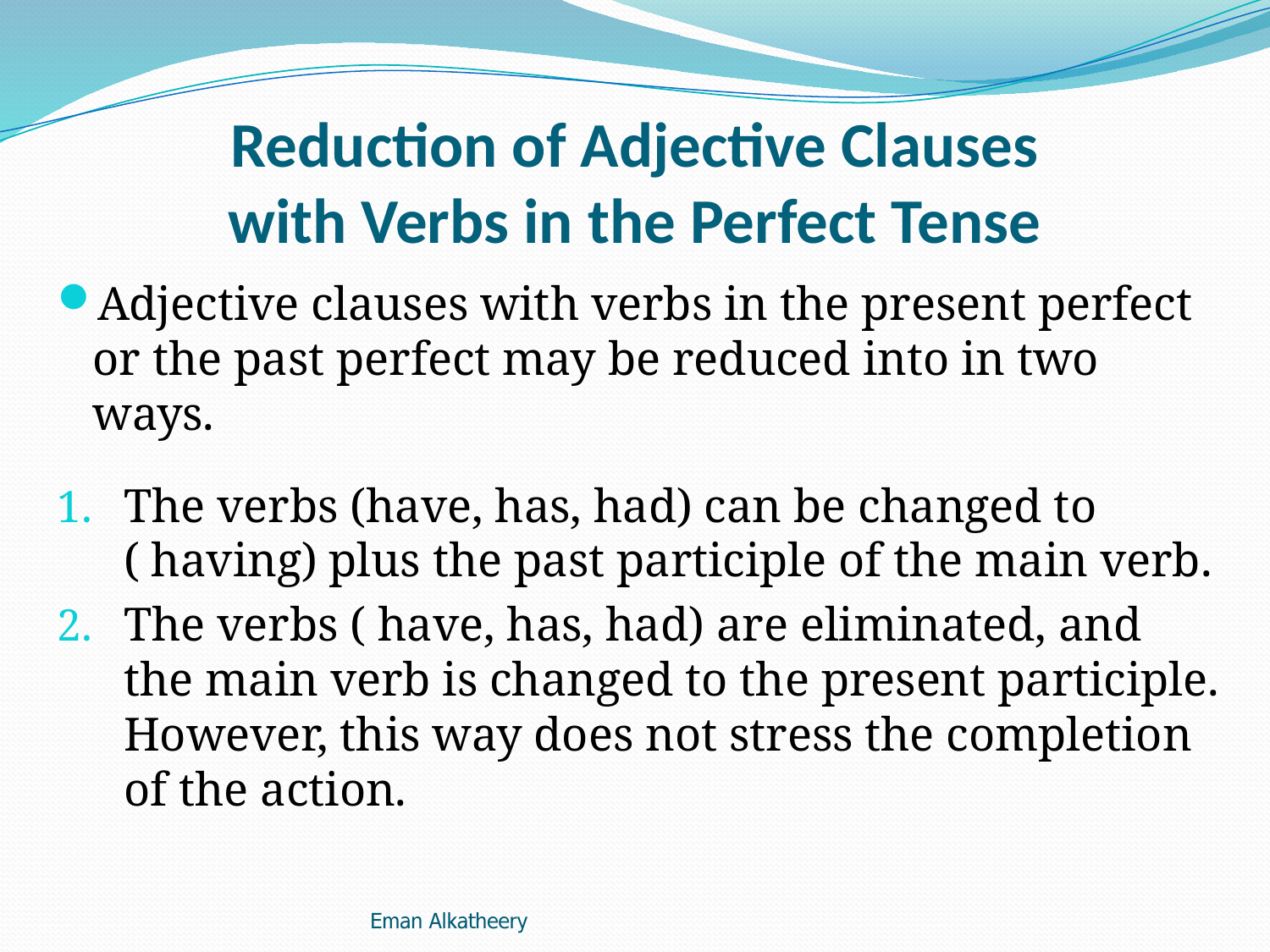

# Reduction of Adjective Clauses with Verbs in the Perfect Tense
Adjective clauses with verbs in the present perfect or the past perfect may be reduced into in two ways.

The verbs (have, has, had) can be changed to ( having) plus the past participle of the main verb.
The verbs ( have, has, had) are eliminated, and  the main verb is changed to the present participle. However, this way does not stress the completion of the action.
Eman Alkatheery